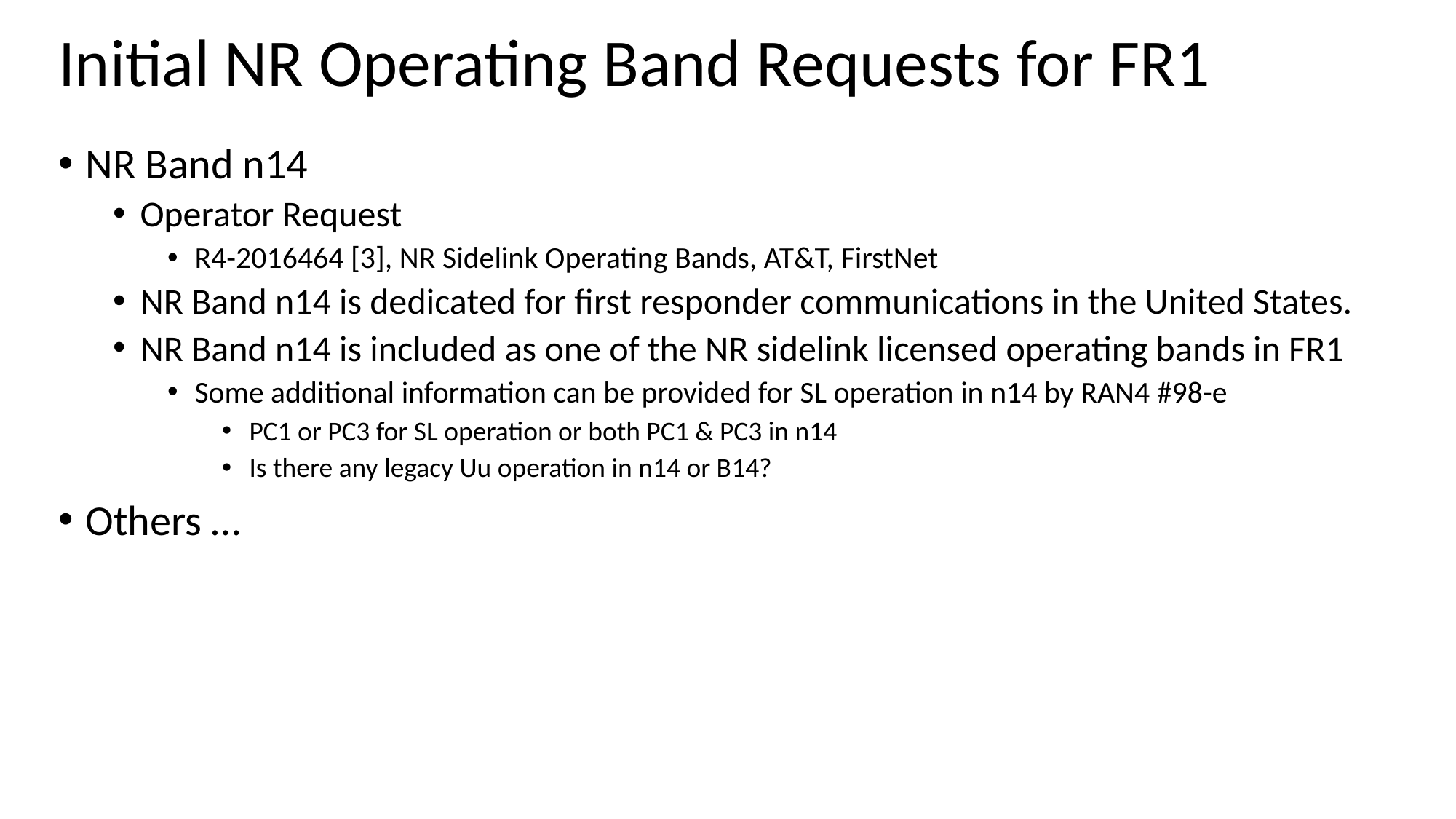

# Initial NR Operating Band Requests for FR1
NR Band n14
Operator Request
R4-2016464 [3], NR Sidelink Operating Bands, AT&T, FirstNet
NR Band n14 is dedicated for first responder communications in the United States.
NR Band n14 is included as one of the NR sidelink licensed operating bands in FR1
Some additional information can be provided for SL operation in n14 by RAN4 #98-e
PC1 or PC3 for SL operation or both PC1 & PC3 in n14
Is there any legacy Uu operation in n14 or B14?
Others …